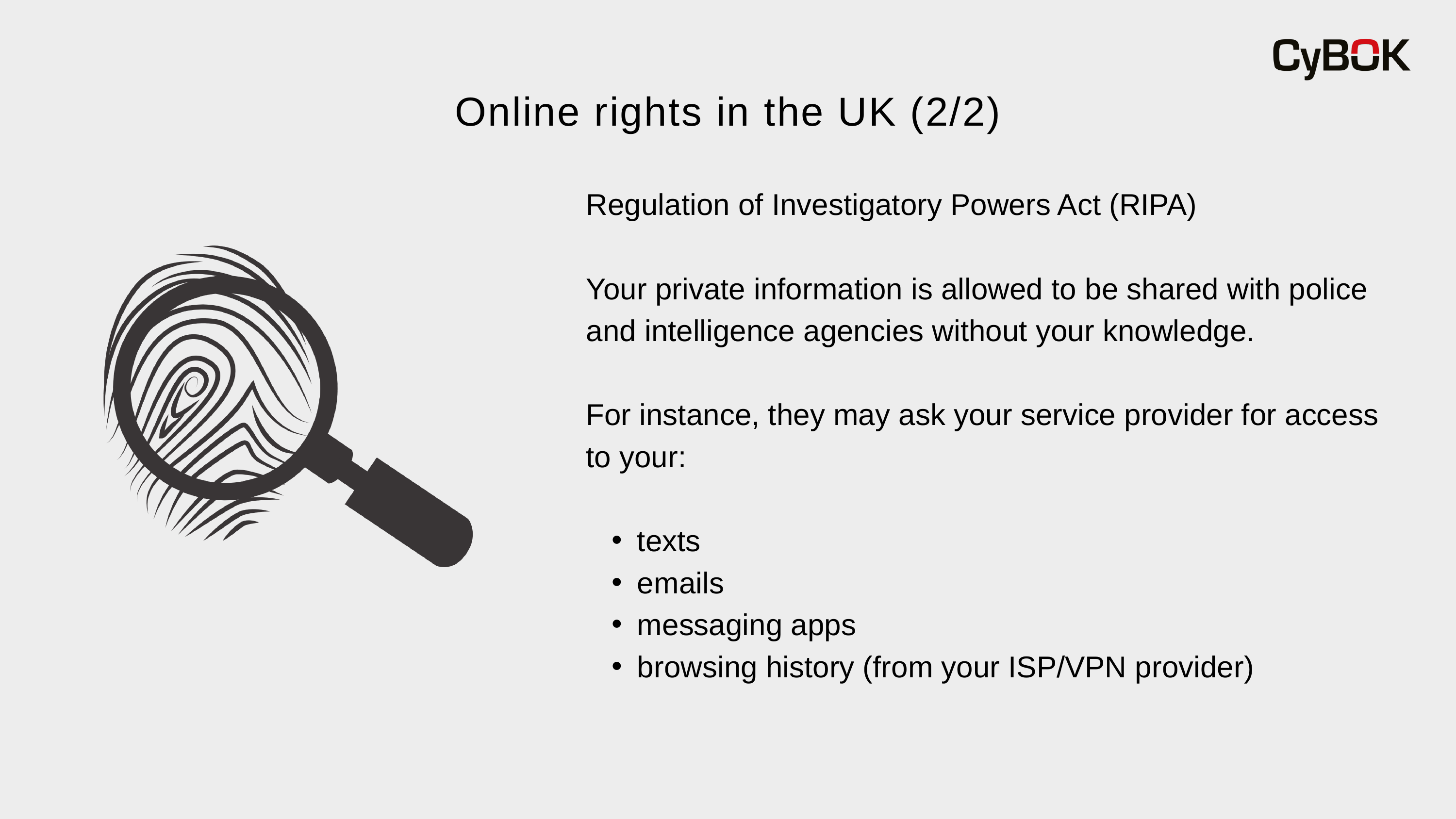

Online rights in the UK (2/2)
Regulation of Investigatory Powers Act (RIPA)

Your private information is allowed to be shared with police and intelligence agencies without your knowledge.

For instance, they may ask your service provider for access to your:

texts
emails
messaging apps
browsing history (from your ISP/VPN provider)